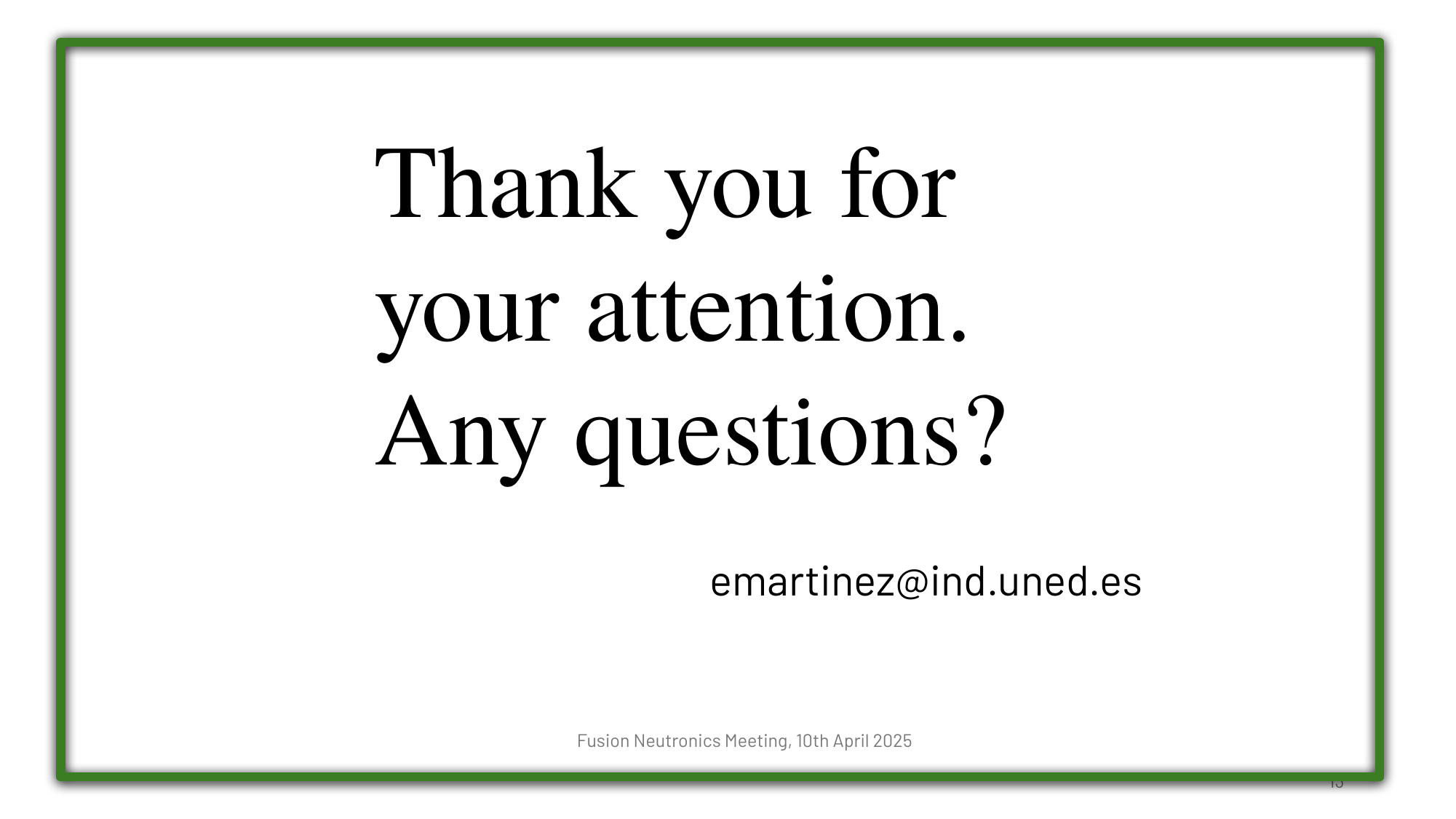

Thank you for your attention. Any questions?
emartinez@ind.uned.es
Fusion Neutronics Meeting, 10th April 2025
13